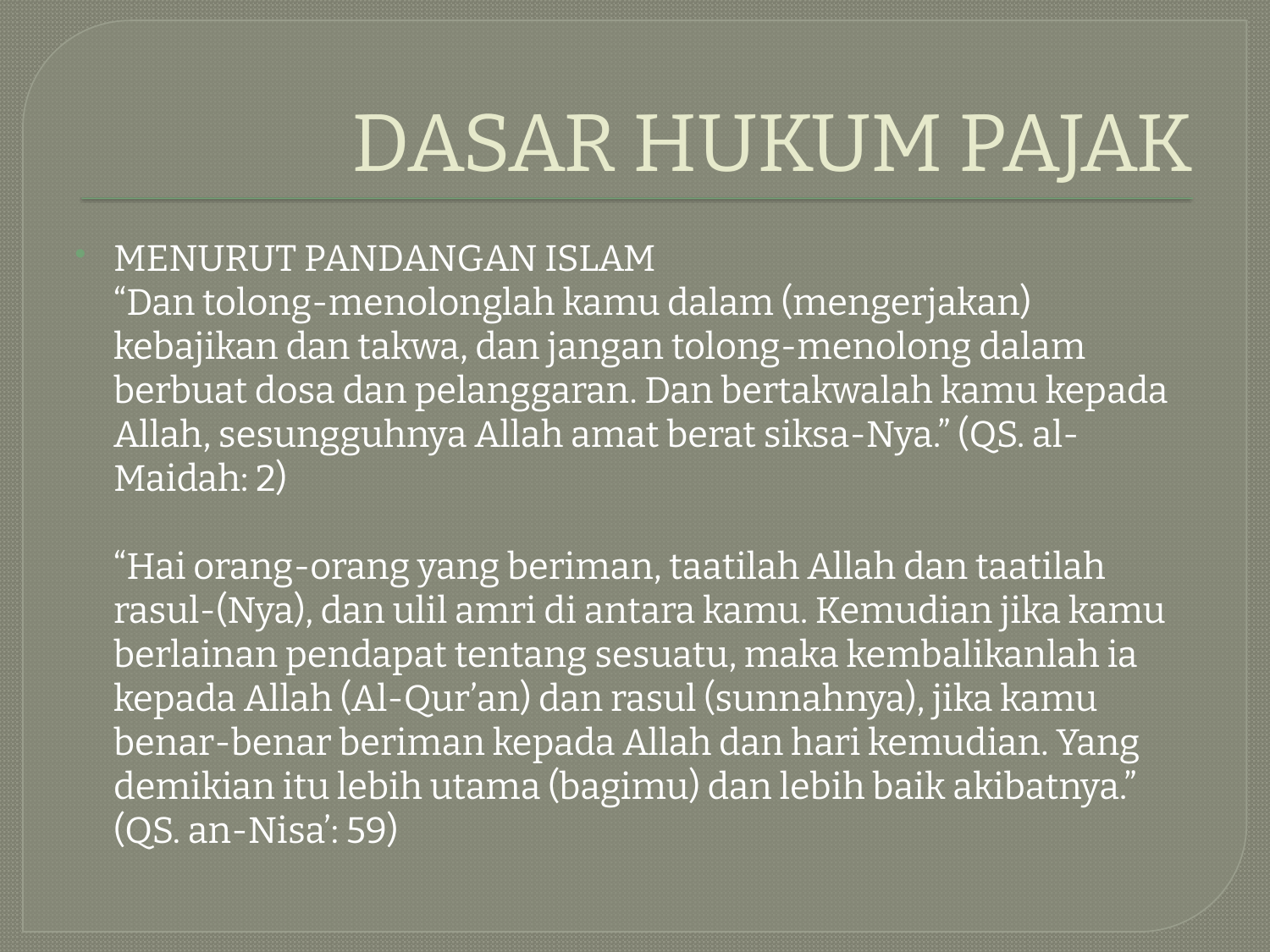

# DASAR HUKUM PAJAK
MENURUT PANDANGAN ISLAM
	“Dan tolong-menolonglah kamu dalam (mengerjakan) kebajikan dan takwa, dan jangan tolong-menolong dalam berbuat dosa dan pelanggaran. Dan bertakwalah kamu kepada Allah, sesungguhnya Allah amat berat siksa-Nya.” (QS. al- Maidah: 2)

	“Hai orang-orang yang beriman, taatilah Allah dan taatilah rasul-(Nya), dan ulil amri di antara kamu. Kemudian jika kamu berlainan pendapat tentang sesuatu, maka kembalikanlah ia kepada Allah (Al-Qur’an) dan rasul (sunnahnya), jika kamu benar-benar beriman kepada Allah dan hari kemudian. Yang demikian itu lebih utama (bagimu) dan lebih baik akibatnya.” (QS. an-Nisa’: 59)